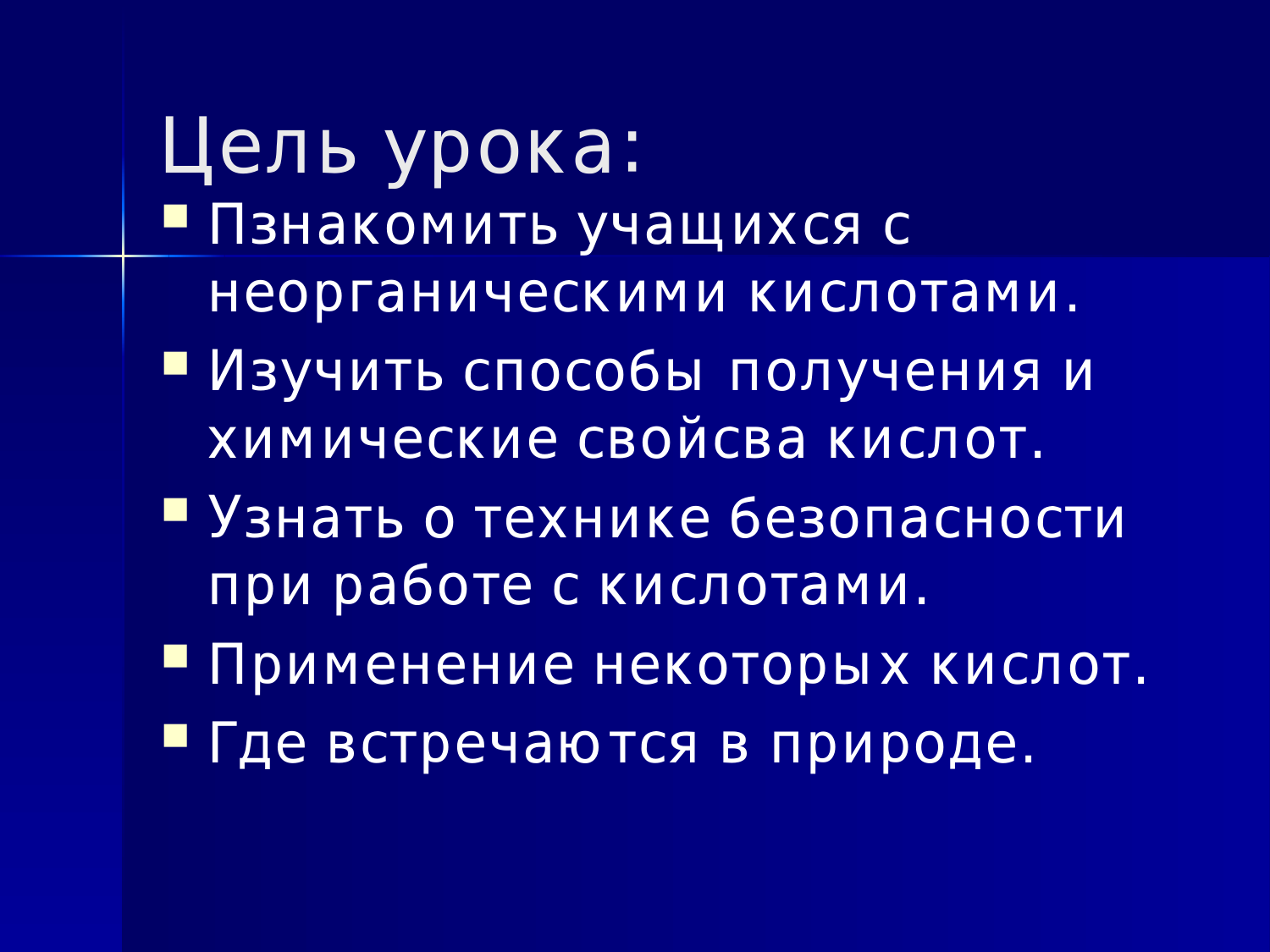

# Цель урока:
Пзнакомить учащихся с неорганическими кислотами.
Изучить способы получения и химические свойсва кислот.
Узнать о технике безопасности при работе с кислотами.
Применение некоторых кислот.
Где встречаются в природе.